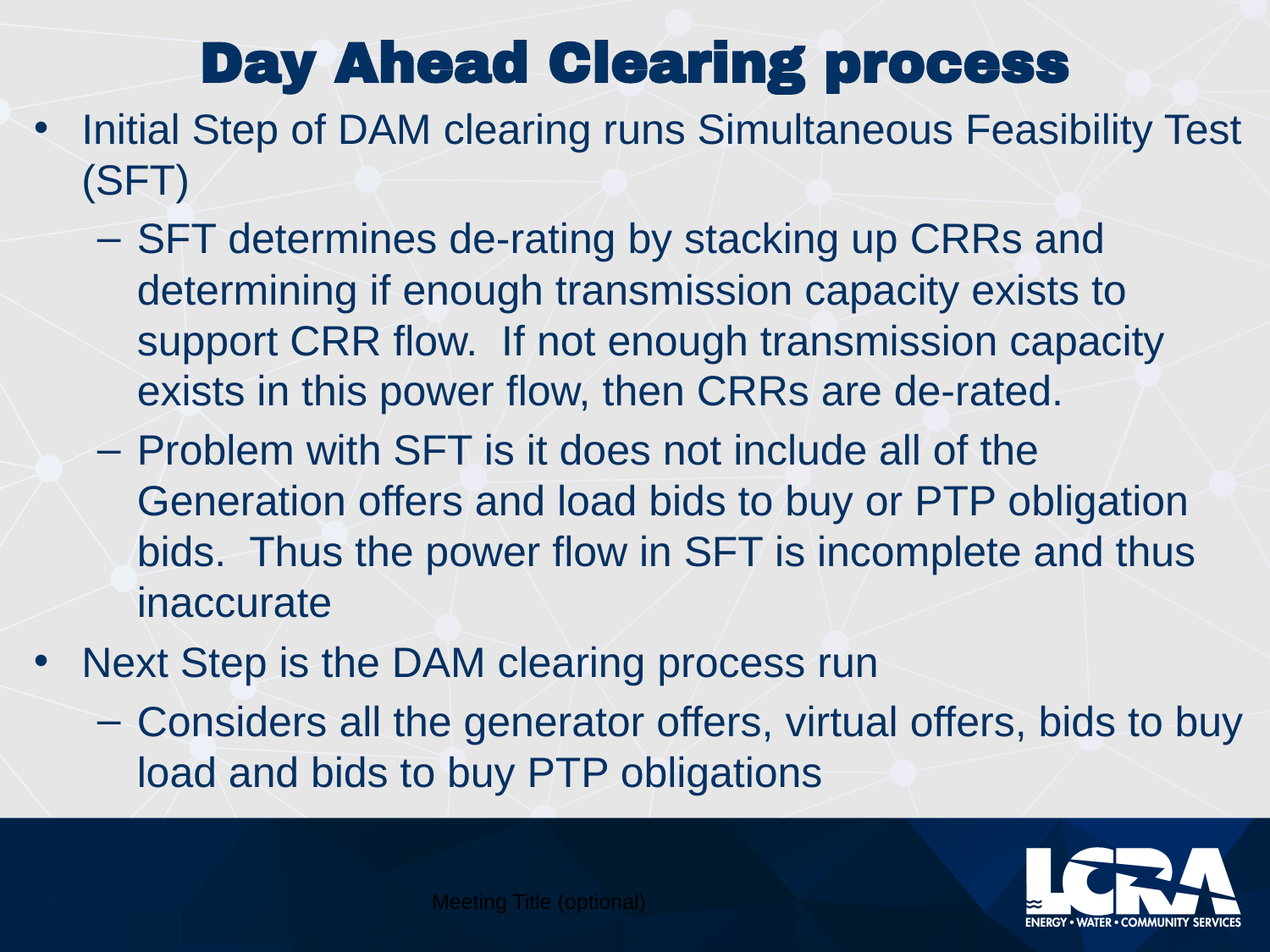

# Day Ahead Clearing process
Initial Step of DAM clearing runs Simultaneous Feasibility Test (SFT)
SFT determines de-rating by stacking up CRRs and determining if enough transmission capacity exists to support CRR flow.  If not enough transmission capacity exists in this power flow, then CRRs are de-rated.
Problem with SFT is it does not include all of the Generation offers and load bids to buy or PTP obligation bids.  Thus the power flow in SFT is incomplete and thus inaccurate
Next Step is the DAM clearing process run
Considers all the generator offers, virtual offers, bids to buy load and bids to buy PTP obligations

Meeting Title (optional)
Date